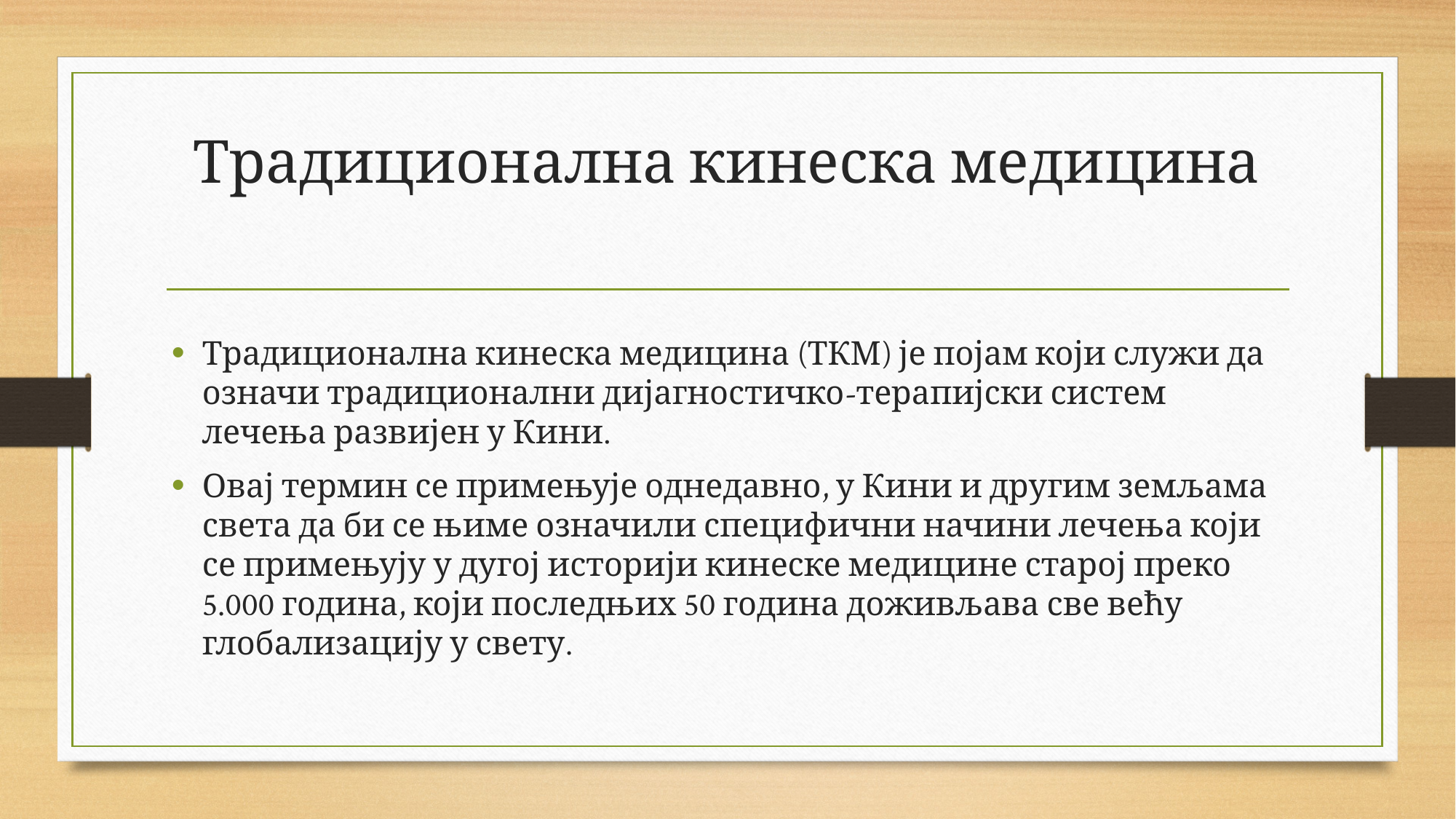

# Традиционална кинеска медицина

Традиционална кинеска медицина (ТКМ) је појам који служи да означи традиционални дијагностичко-терапијски систем лечења развијен у Кини.
Овај термин се примењује однедавно, у Кини и другим земљама света да би се њиме означили специфични начини лечења који се примењују у дугој историји кинеске медицине старој преко 5.000 година, који последњих 50 година доживљава све већу глобализацију у свету.